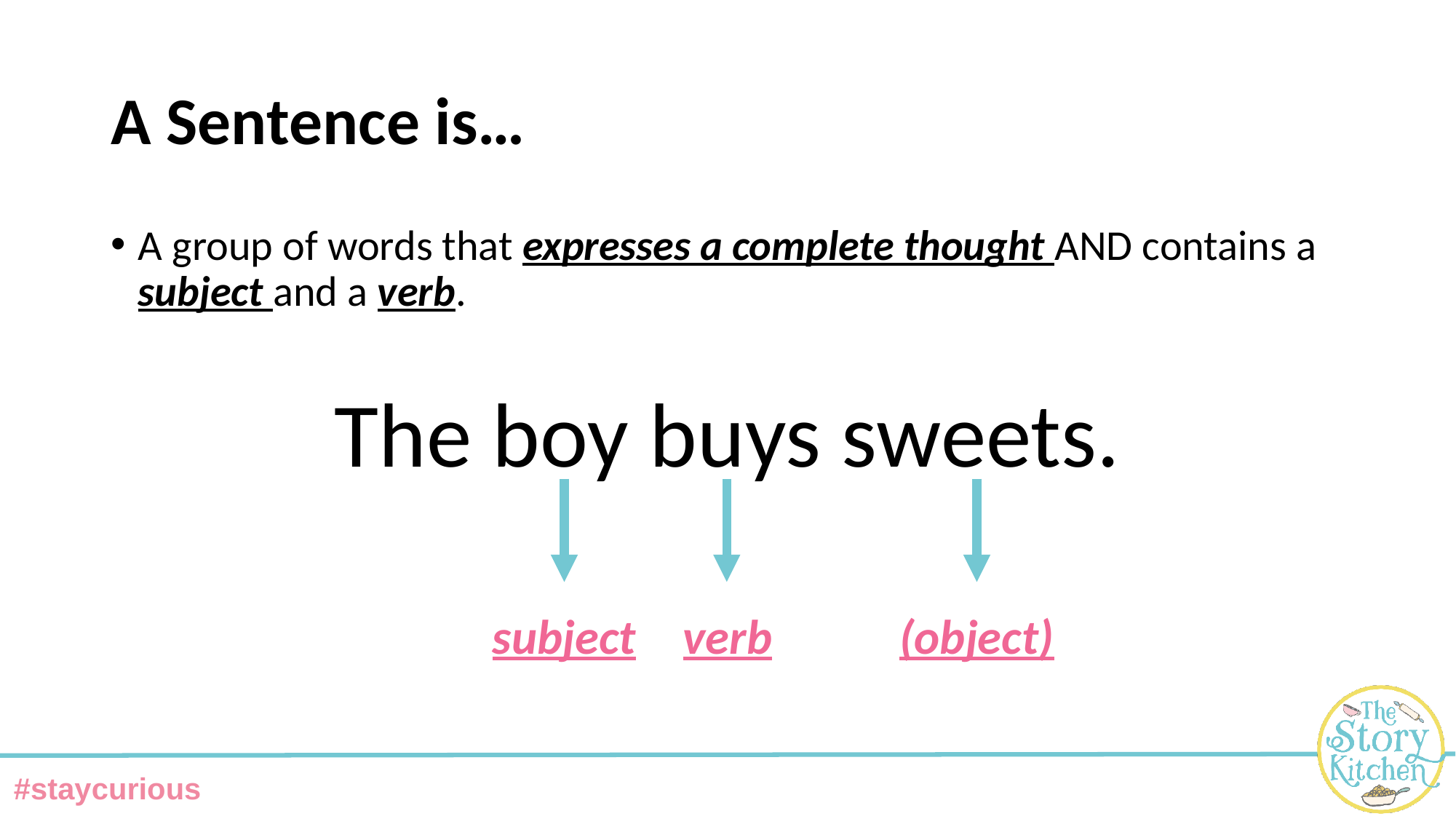

# A Sentence is…
A group of words that expresses a complete thought AND contains a subject and a verb.

The boy buys sweets.
subject
(object)
verb